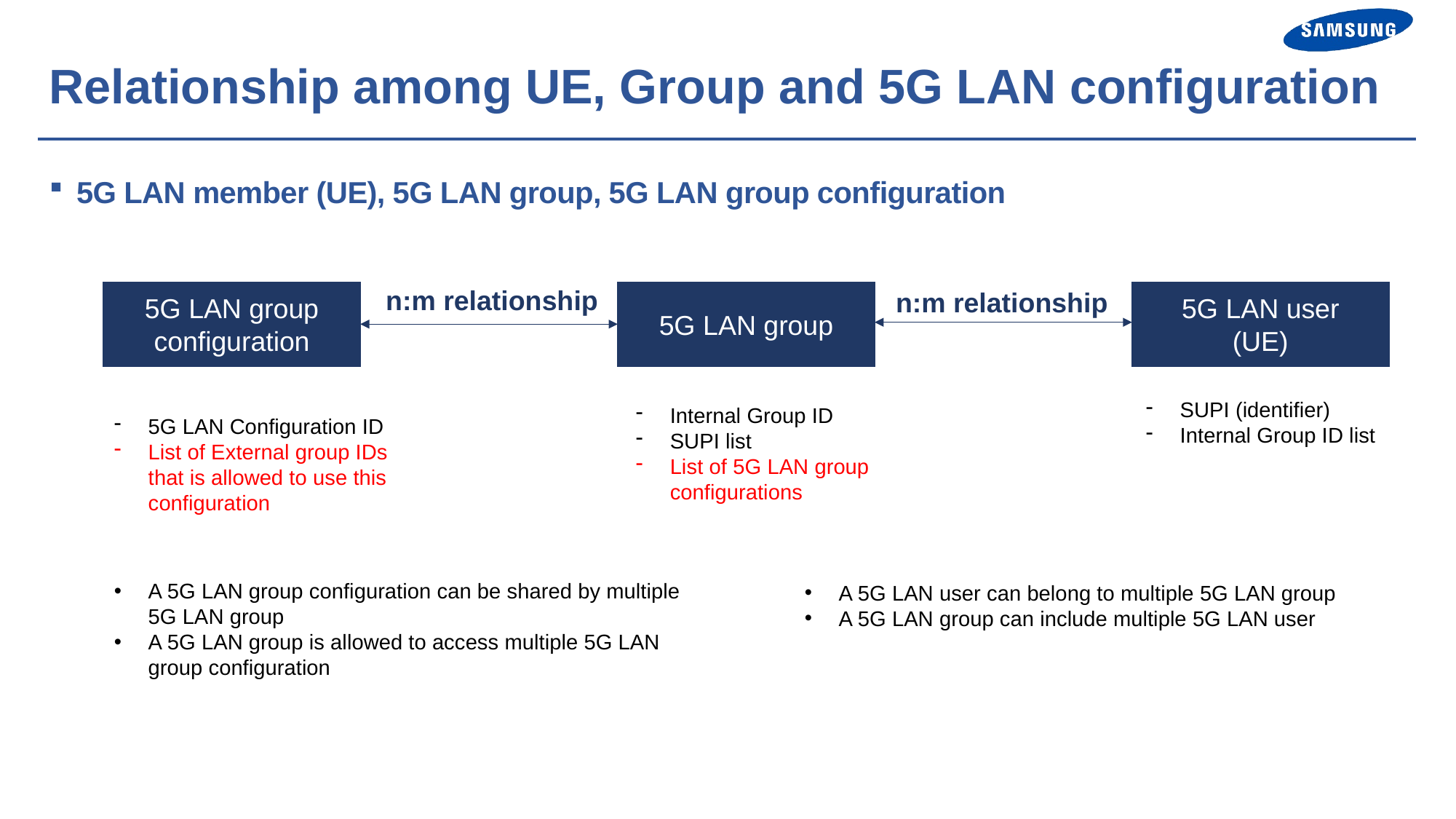

# Relationship among UE, Group and 5G LAN configuration
5G LAN member (UE), 5G LAN group, 5G LAN group configuration
5G LAN group configuration
n:m relationship
n:m relationship
5G LAN group configuration
5G LAN group
5G LAN user
(UE)
SUPI (identifier)
Internal Group ID list
Internal Group ID
SUPI list
List of 5G LAN group configurations
5G LAN Configuration ID
List of External group IDs that is allowed to use this configuration
A 5G LAN group configuration can be shared by multiple 5G LAN group
A 5G LAN group is allowed to access multiple 5G LAN group configuration
A 5G LAN user can belong to multiple 5G LAN group
A 5G LAN group can include multiple 5G LAN user